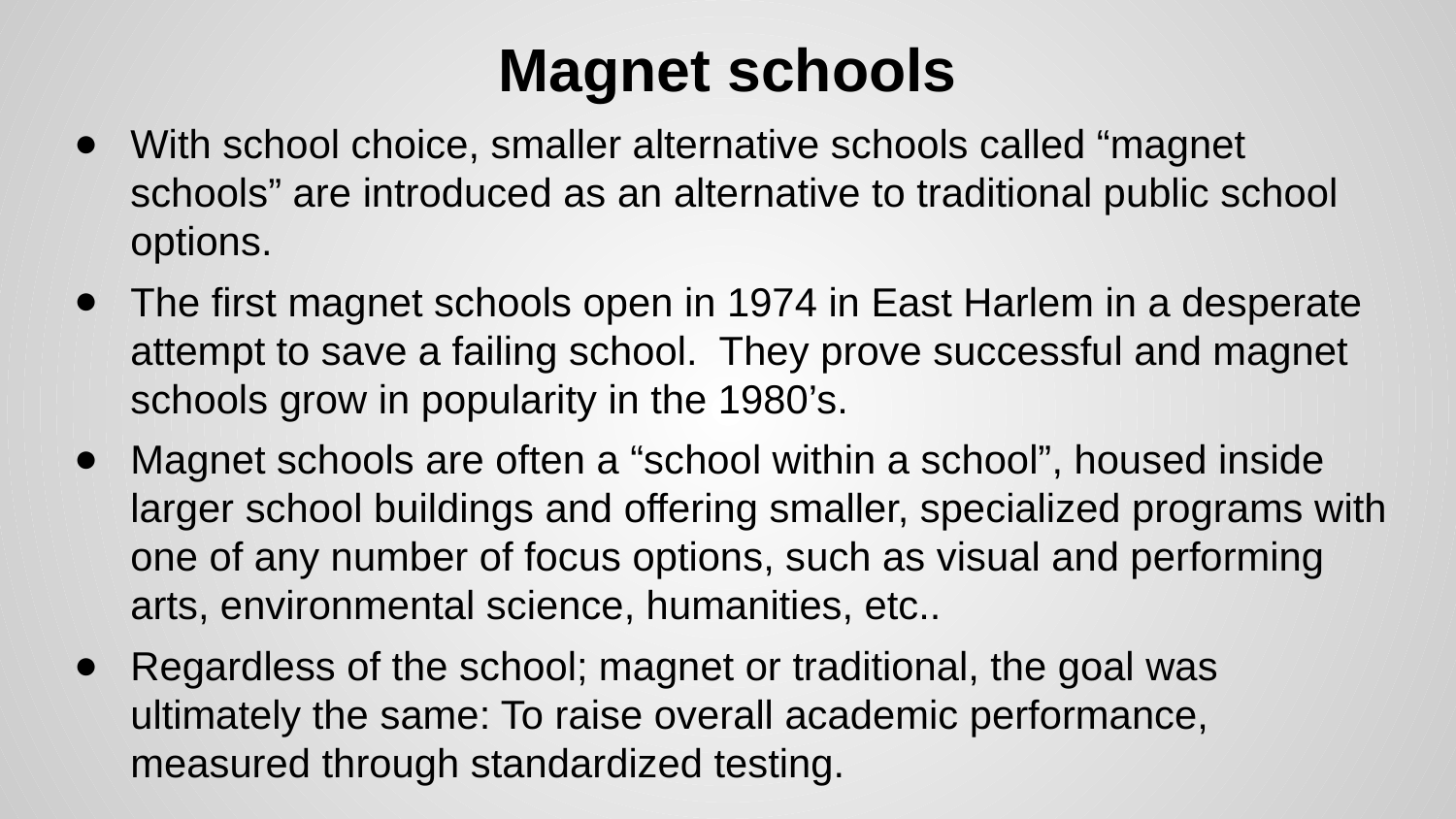

# Magnet schools
With school choice, smaller alternative schools called “magnet schools” are introduced as an alternative to traditional public school options.
The first magnet schools open in 1974 in East Harlem in a desperate attempt to save a failing school.  They prove successful and magnet schools grow in popularity in the 1980’s.
Magnet schools are often a “school within a school”, housed inside larger school buildings and offering smaller, specialized programs with one of any number of focus options, such as visual and performing arts, environmental science, humanities, etc..
Regardless of the school; magnet or traditional, the goal was ultimately the same: To raise overall academic performance, measured through standardized testing.